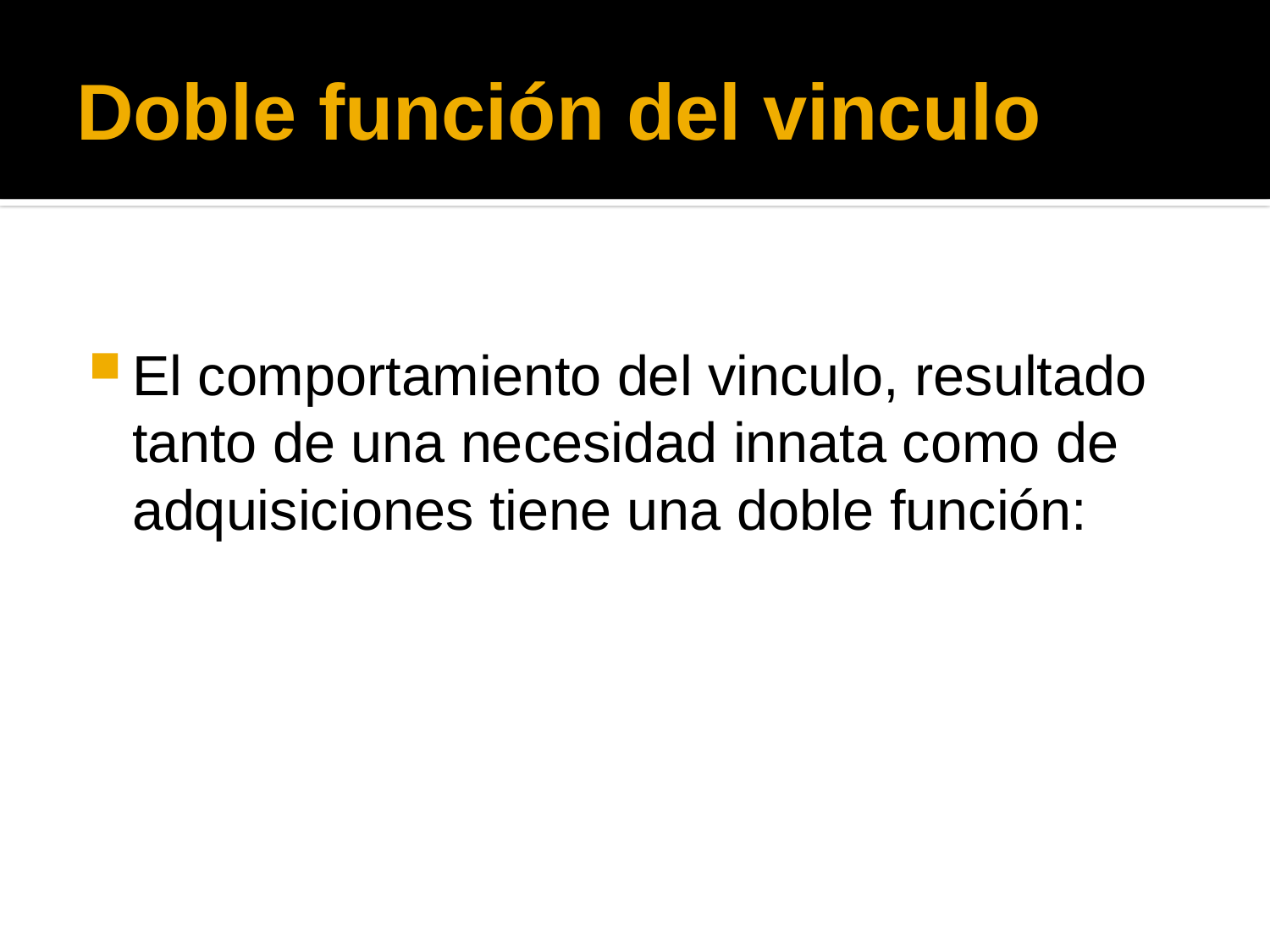

# Doble función del vinculo
El comportamiento del vinculo, resultado tanto de una necesidad innata como de adquisiciones tiene una doble función: